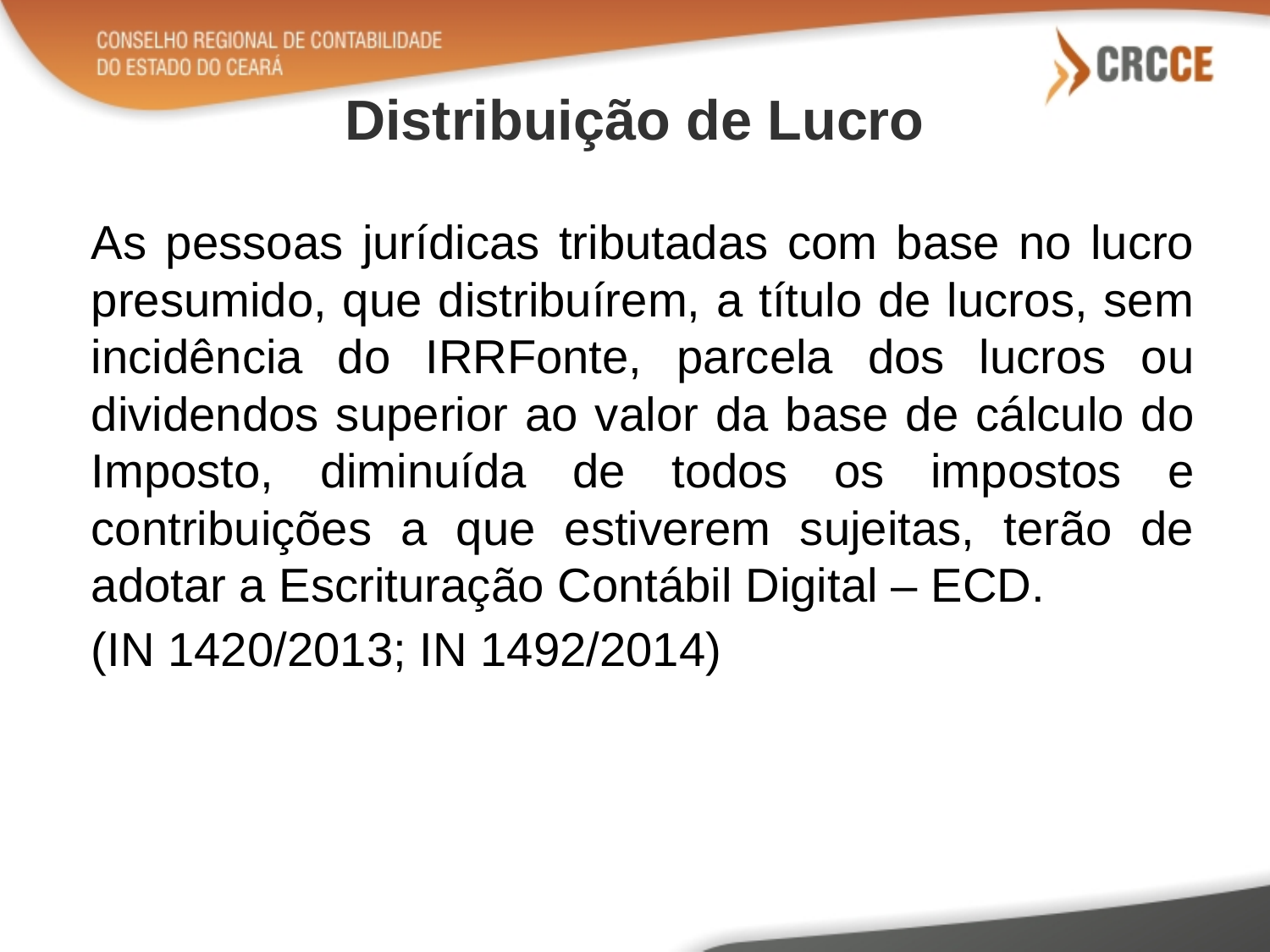

# Distribuição de Lucro
As pessoas jurídicas tributadas com base no lucro presumido, que distribuírem, a título de lucros, sem incidência do IRRFonte, parcela dos lucros ou dividendos superior ao valor da base de cálculo do Imposto, diminuída de todos os impostos e contribuições a que estiverem sujeitas, terão de adotar a Escrituração Contábil Digital – ECD.
(IN 1420/2013; IN 1492/2014)